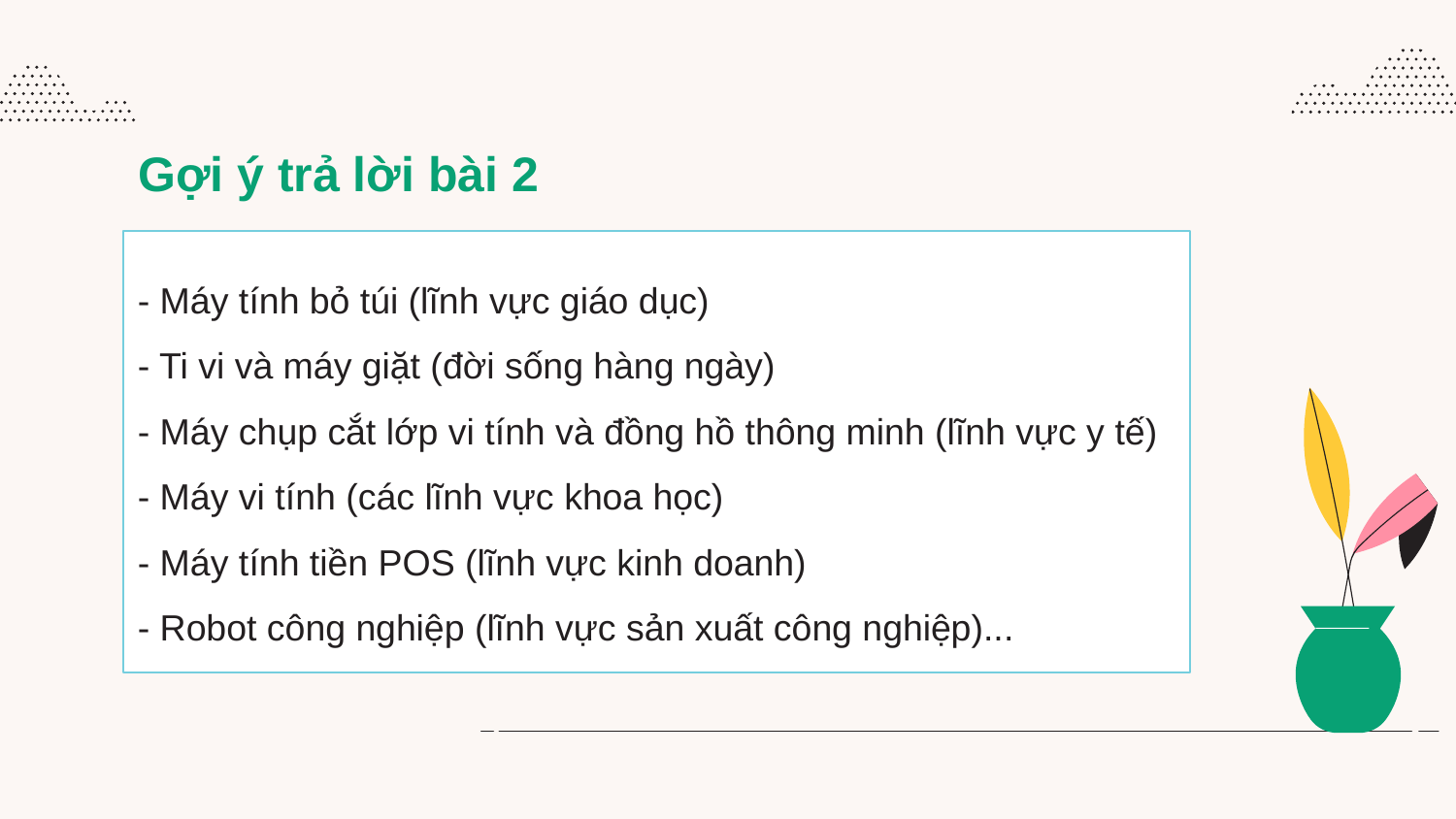

# Gợi ý trả lời bài 2
- Máy tính bỏ túi (lĩnh vực giáo dục)
- Ti vi và máy giặt (đời sống hàng ngày)
- Máy chụp cắt lớp vi tính và đồng hồ thông minh (lĩnh vực y tế)
- Máy vi tính (các lĩnh vực khoa học)
- Máy tính tiền POS (lĩnh vực kinh doanh)
- Robot công nghiệp (lĩnh vực sản xuất công nghiệp)...